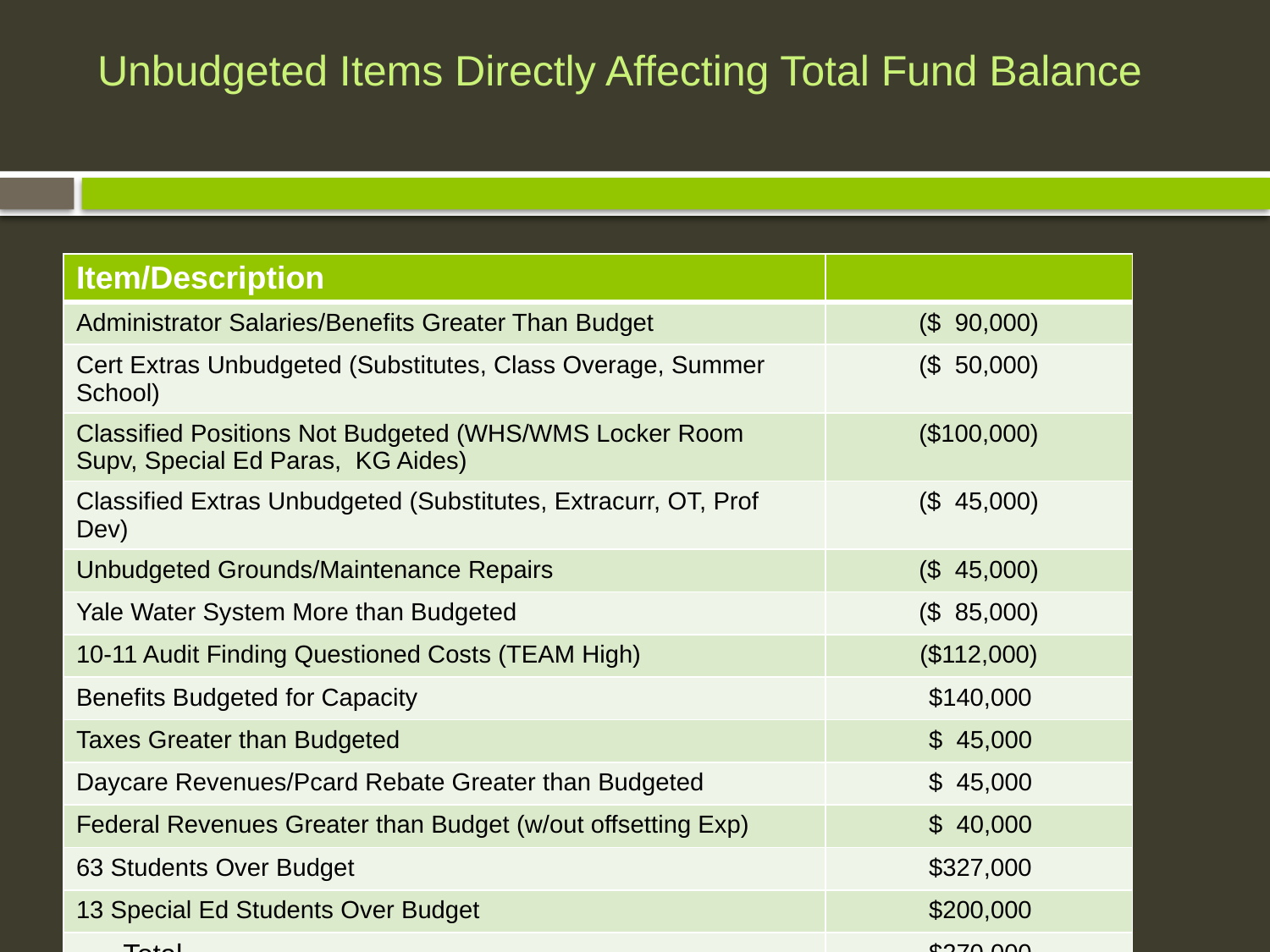

# Unbudgeted Items Directly Affecting Total Fund Balance
| Item/Description |  |
| --- | --- |
| Administrator Salaries/Benefits Greater Than Budget | ($ 90,000) |
| Cert Extras Unbudgeted (Substitutes, Class Overage, Summer School) | ($ 50,000) |
| Classified Positions Not Budgeted (WHS/WMS Locker Room Supv, Special Ed Paras, KG Aides) | ($100,000) |
| Classified Extras Unbudgeted (Substitutes, Extracurr, OT, Prof Dev) | ($ 45,000) |
| Unbudgeted Grounds/Maintenance Repairs | ($ 45,000) |
| Yale Water System More than Budgeted | ($ 85,000) |
| 10-11 Audit Finding Questioned Costs (TEAM High) | ($112,000) |
| Benefits Budgeted for Capacity | $140,000 |
| Taxes Greater than Budgeted | $ 45,000 |
| Daycare Revenues/Pcard Rebate Greater than Budgeted | $ 45,000 |
| Federal Revenues Greater than Budget (w/out offsetting Exp) | $ 40,000 |
| 63 Students Over Budget | $327,000 |
| 13 Special Ed Students Over Budget | $200,000 |
| Total | $270,000 |